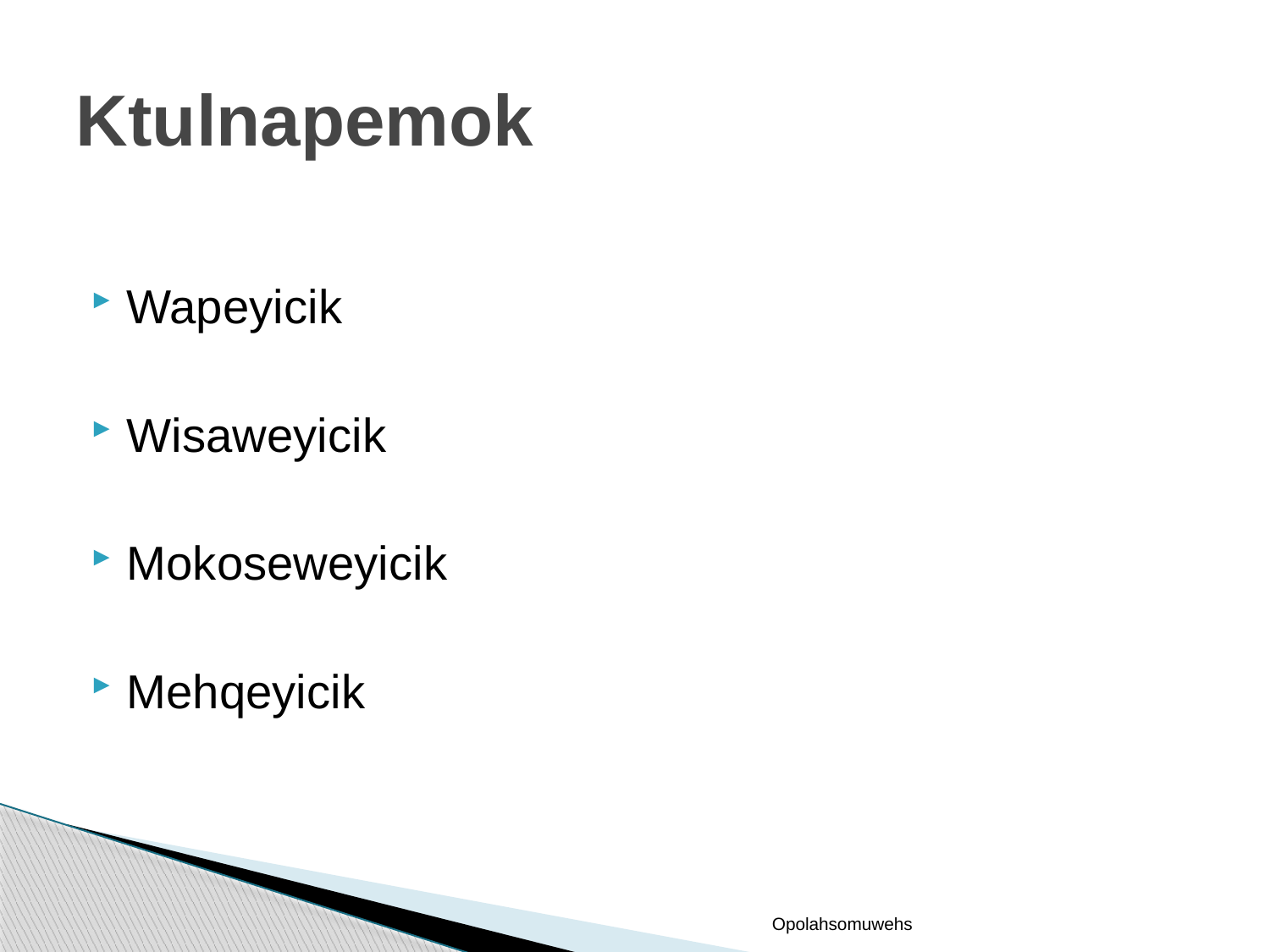

# Ktulnapemok

Wapeyicik

Wisaweyicik

Mokoseweyicik

Mehqeyicik
Opolahsomuwehs